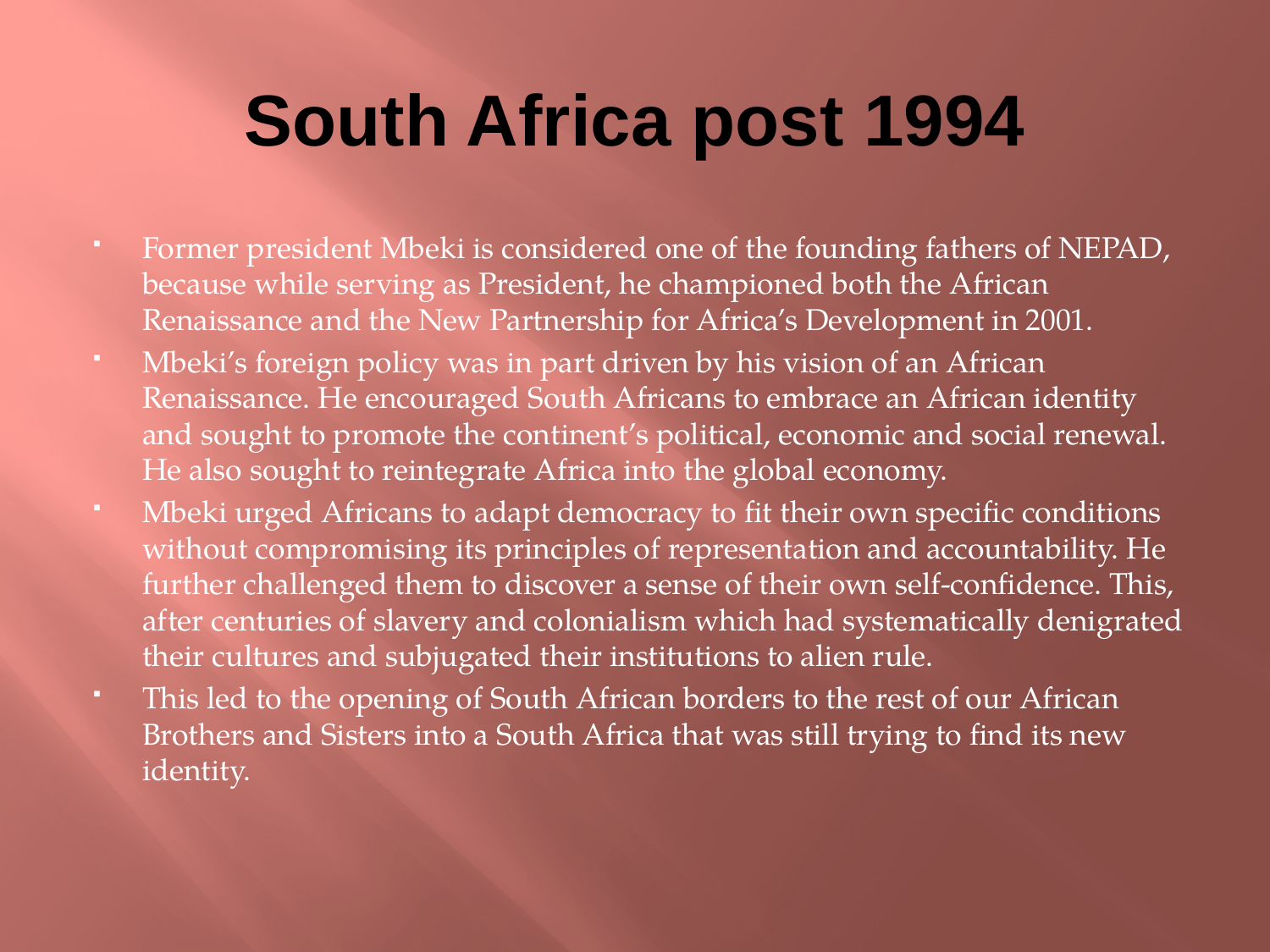

# South Africa post 1994
Former president Mbeki is considered one of the founding fathers of NEPAD, because while serving as President, he championed both the African Renaissance and the New Partnership for Africa’s Development in 2001.
Mbeki’s foreign policy was in part driven by his vision of an African Renaissance. He encouraged South Africans to embrace an African identity and sought to promote the continent’s political, economic and social renewal. He also sought to reintegrate Africa into the global economy.
Mbeki urged Africans to adapt democracy to fit their own specific conditions without compromising its principles of representation and accountability. He further challenged them to discover a sense of their own self-confidence. This, after centuries of slavery and colonialism which had systematically denigrated their cultures and subjugated their institutions to alien rule.
This led to the opening of South African borders to the rest of our African Brothers and Sisters into a South Africa that was still trying to find its new identity.